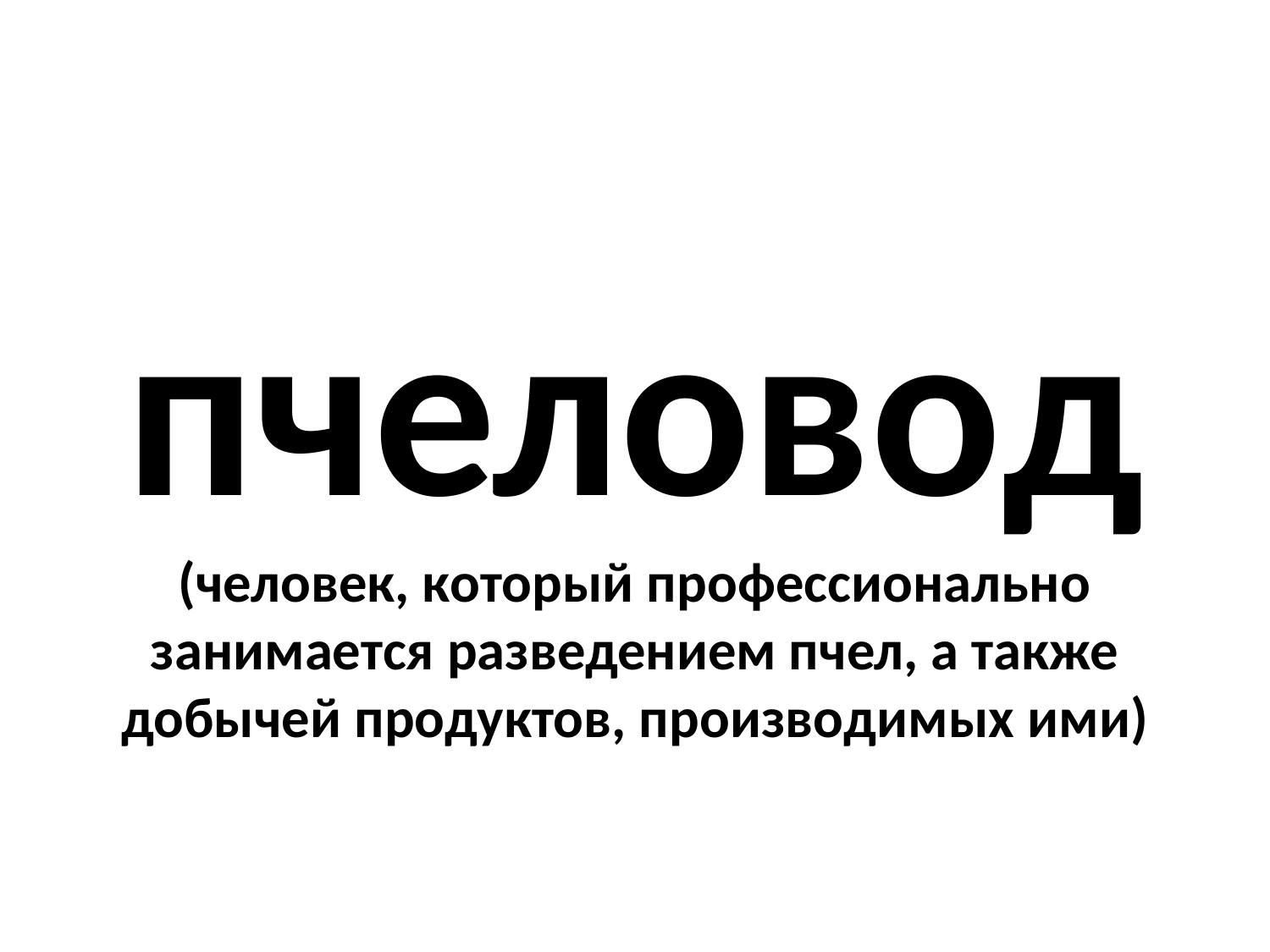

# пчеловод
(человек, который профессионально занимается разведением пчел, а также добычей продуктов, производимых ими)